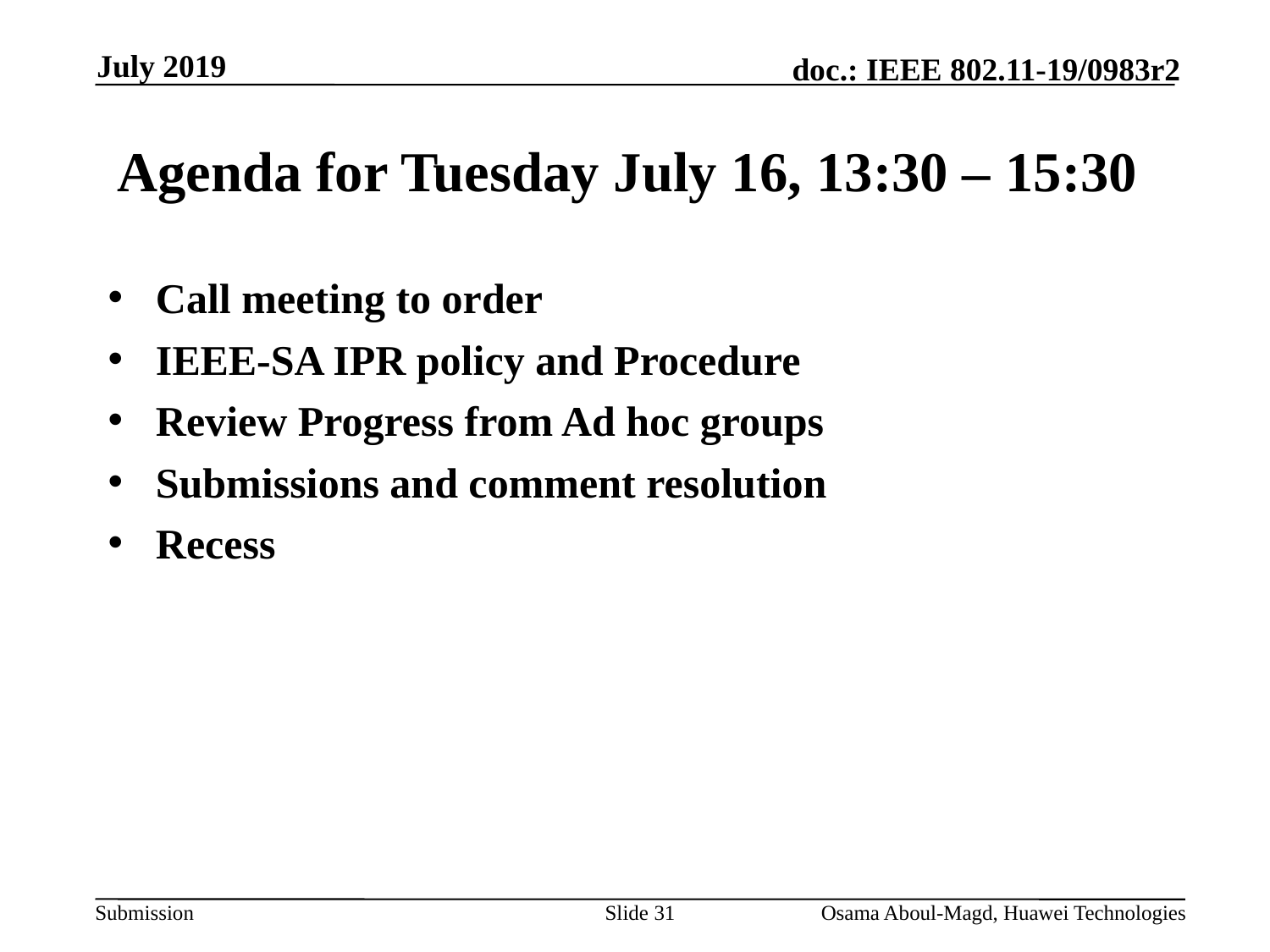

July 2019
# Agenda for Tuesday July 16, 13:30 – 15:30
Call meeting to order
IEEE-SA IPR policy and Procedure
Review Progress from Ad hoc groups
Submissions and comment resolution
Recess

Slide 31
Osama Aboul-Magd, Huawei Technologies